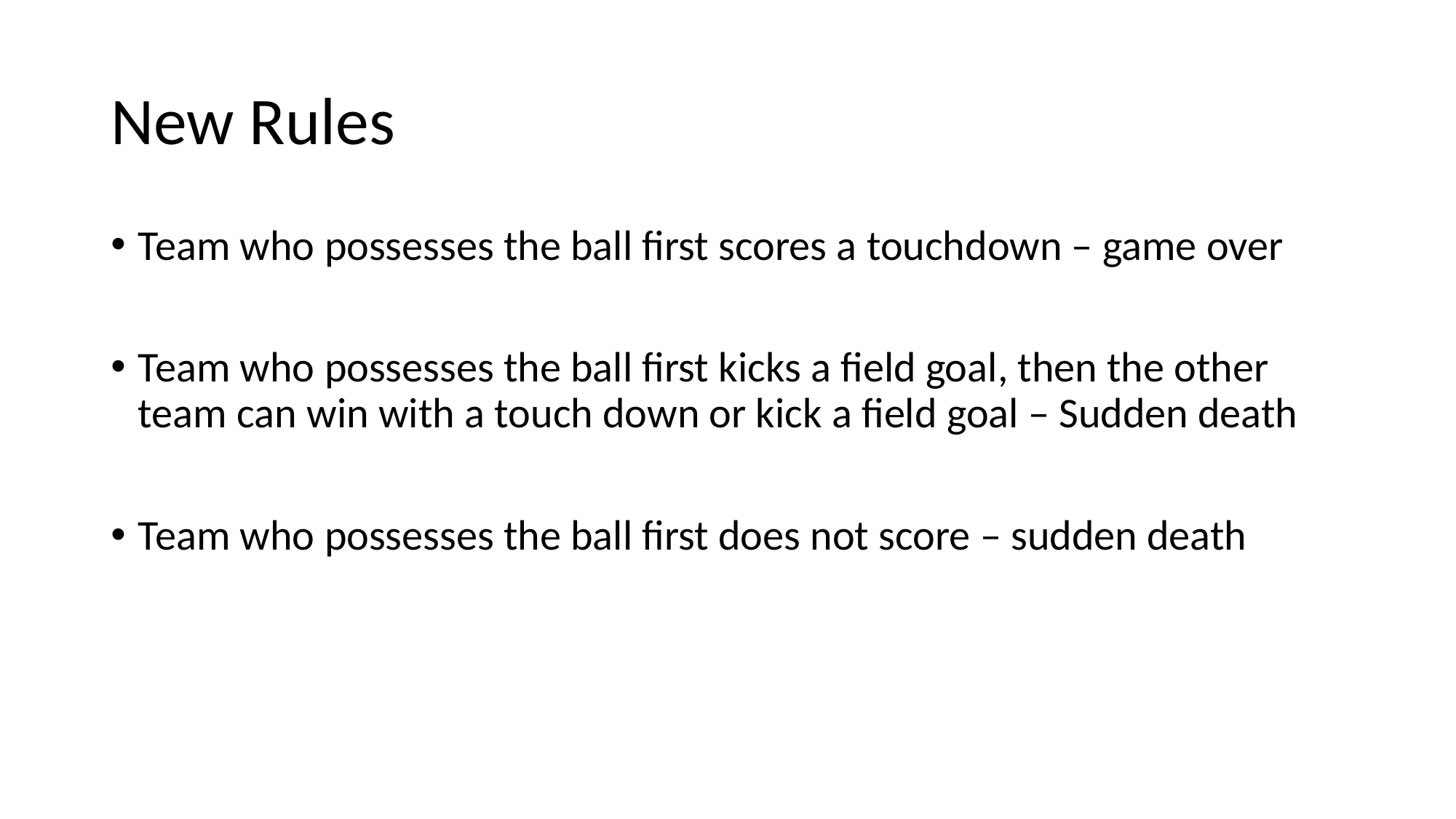

# New Rules
Team who possesses the ball first scores a touchdown – game over

Team who possesses the ball first kicks a field goal, then the other team can win with a touch down or kick a field goal – Sudden death

Team who possesses the ball first does not score – sudden death